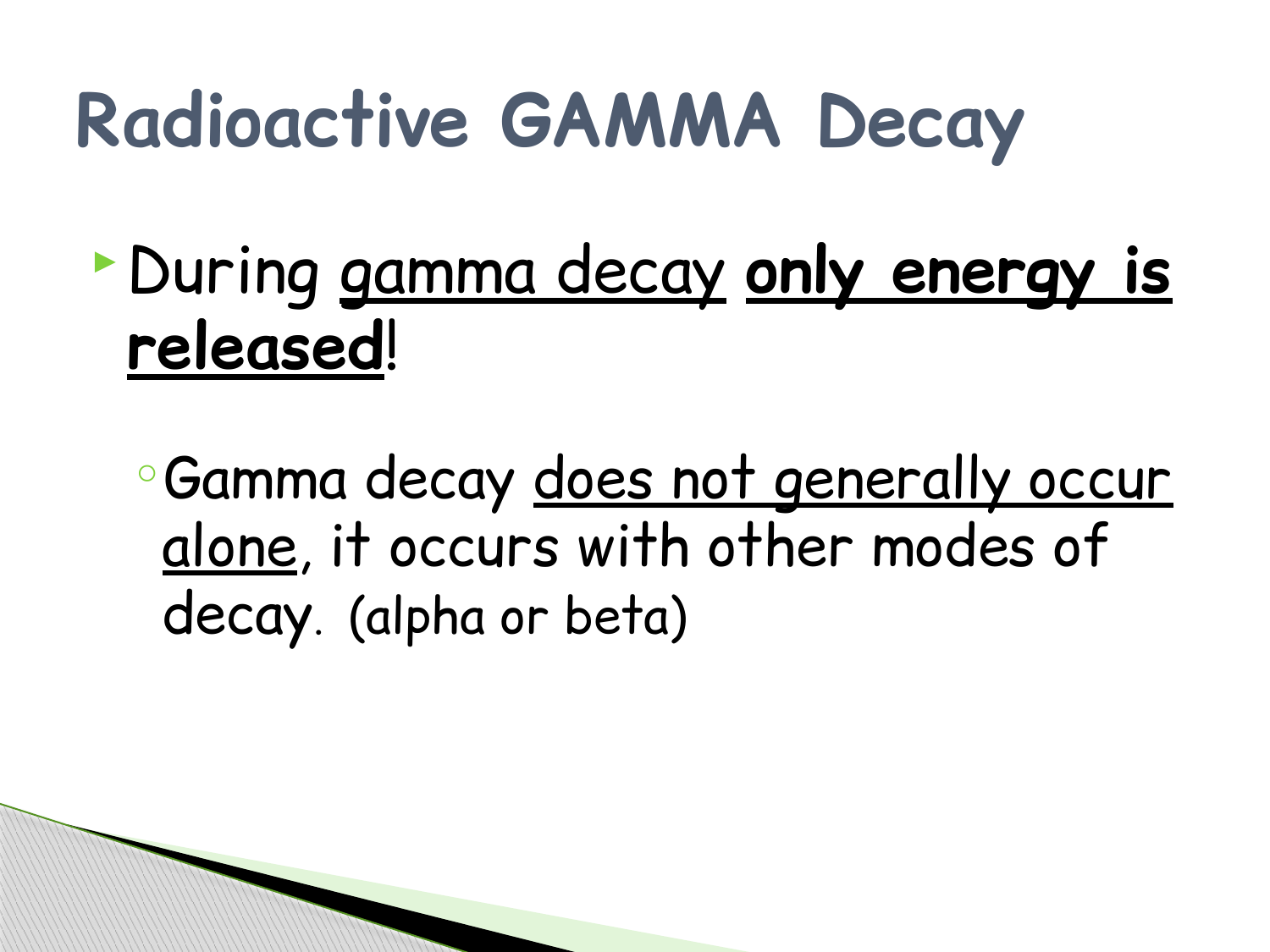

# Radioactive GAMMA Decay

During gamma decay only energy is released!

Gamma decay does not generally occur alone, it occurs with other modes of decay.  (alpha or beta)